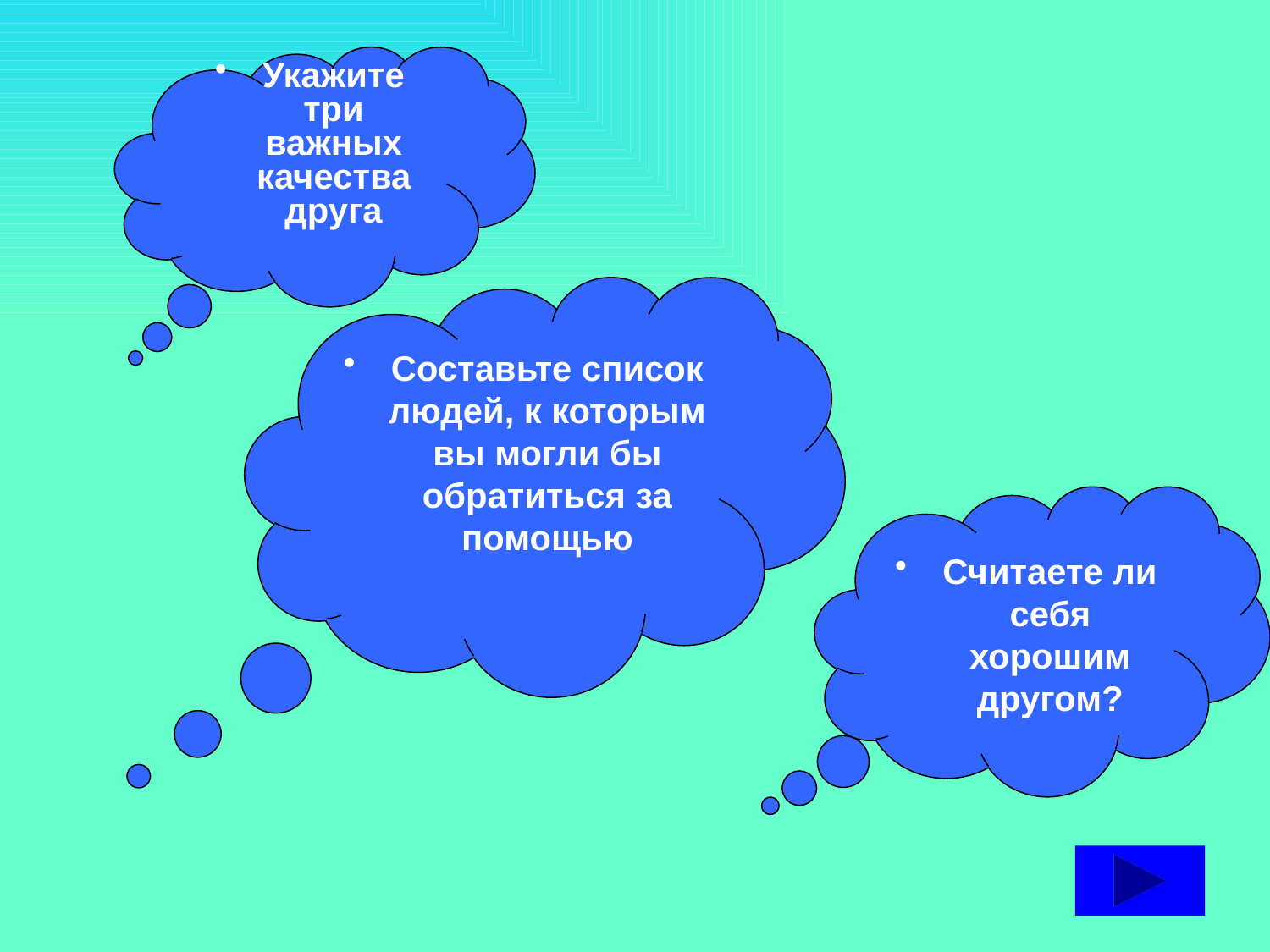

Укажите три важных качества друга

Составьте список людей, к которым вы могли бы обратиться за помощью

Считаете ли себя хорошим другом?